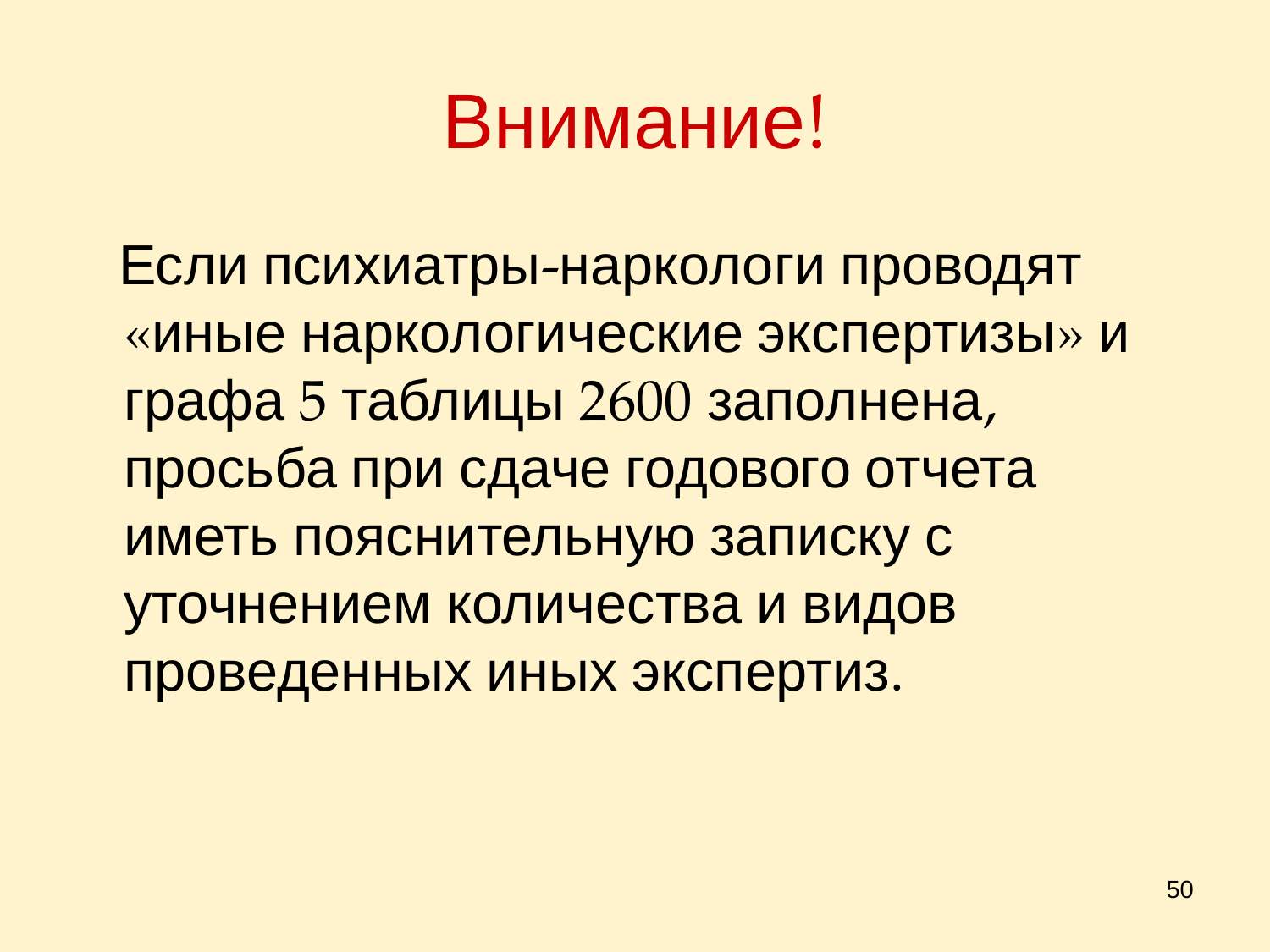

# Внимание!
   Если психиатры-наркологи проводят «иные наркологические экспертизы» и графа 5 таблицы 2600 заполнена, просьба при сдаче годового отчета иметь пояснительную записку с уточнением количества и видов проведенных иных экспертиз.

50